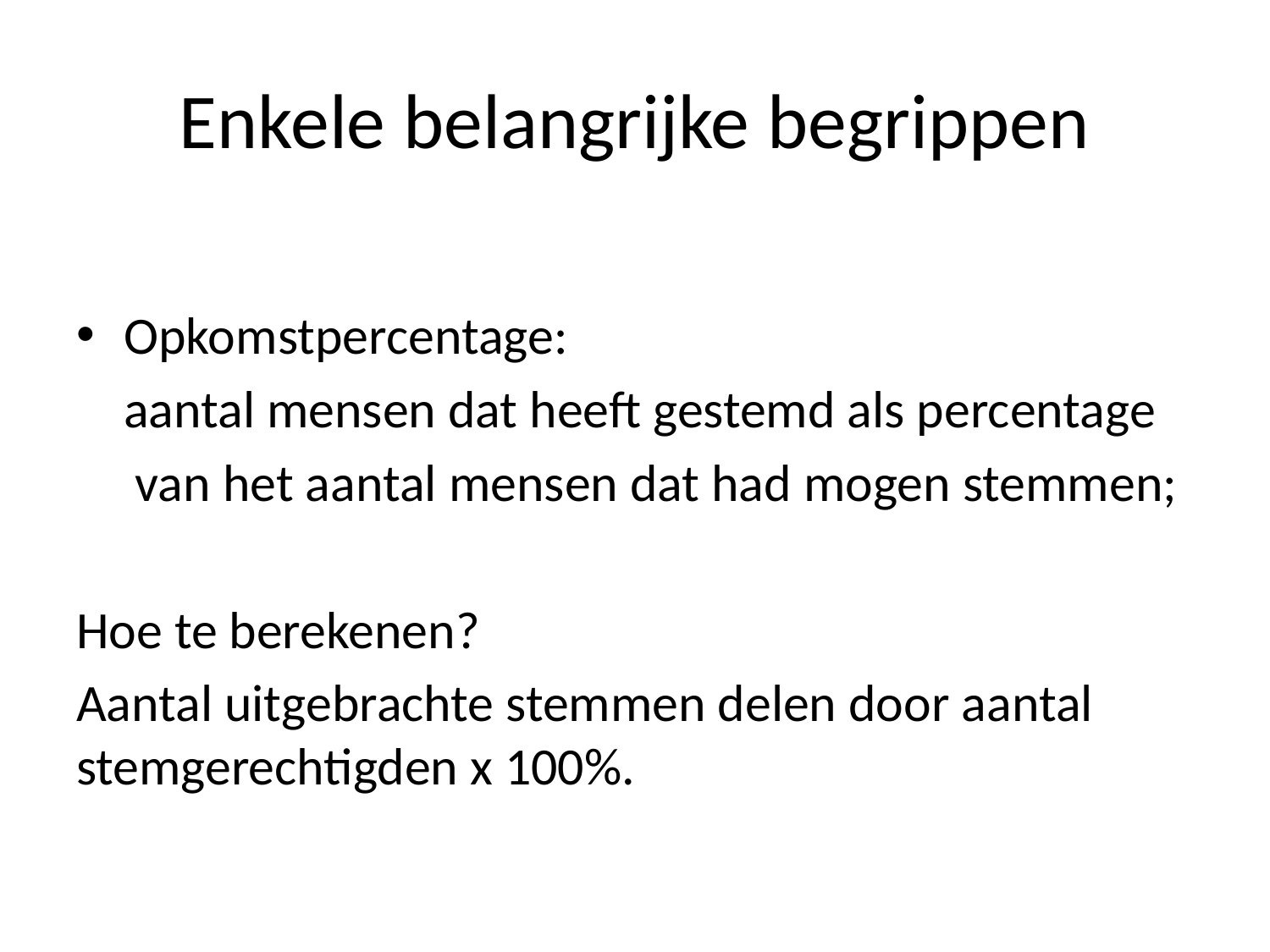

# Enkele belangrijke begrippen

Opkomstpercentage:
    aantal mensen dat heeft gestemd als percentage
     van het aantal mensen dat had mogen stemmen;

Hoe te berekenen?
Aantal uitgebrachte stemmen delen door aantal stemgerechtigden x 100%.